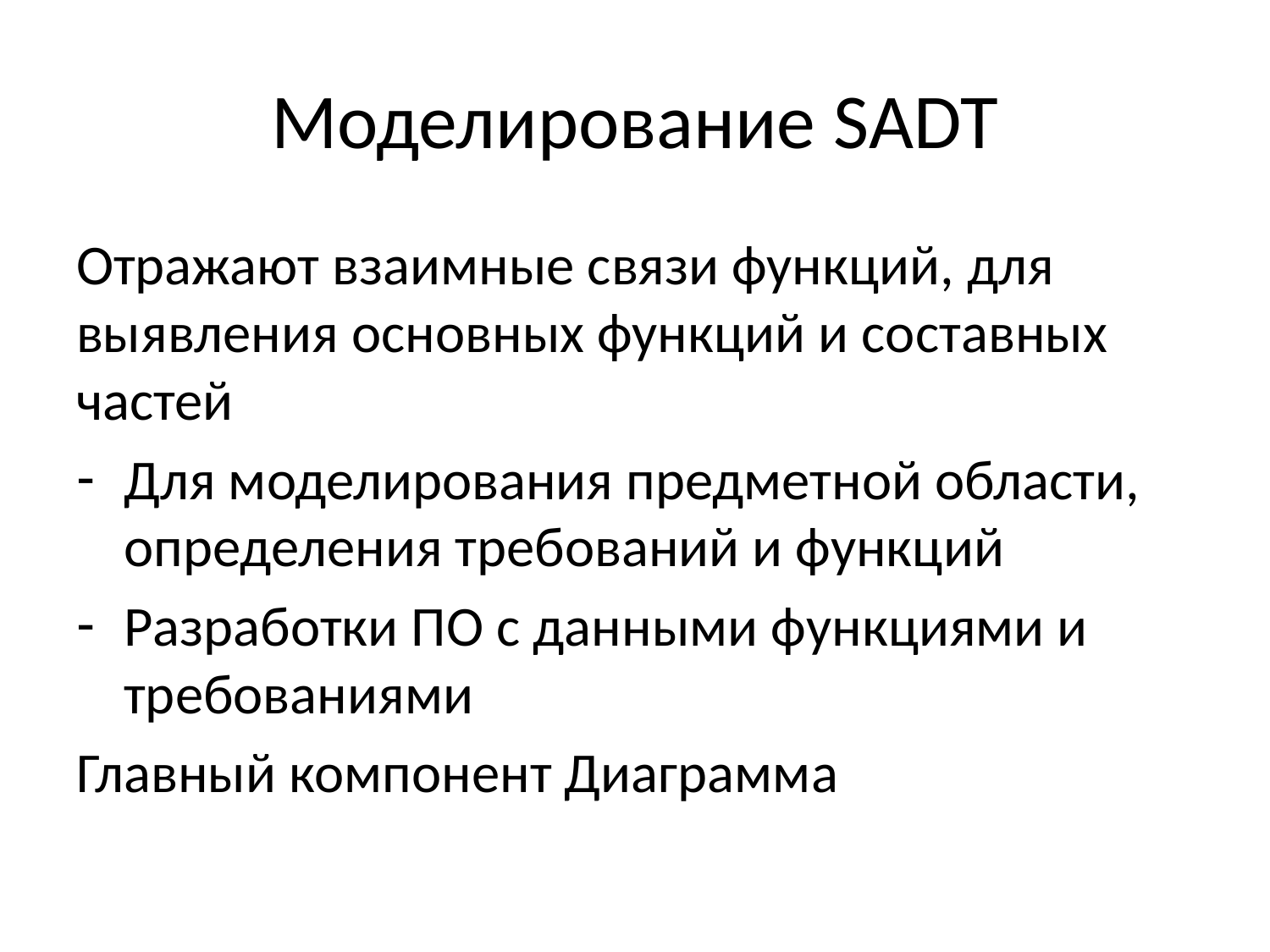

# Моделирование SADT
Отражают взаимные связи функций, для выявления основных функций и составных частей
Для моделирования предметной области, определения требований и функций
Разработки ПО с данными функциями и требованиями
Главный компонент Диаграмма